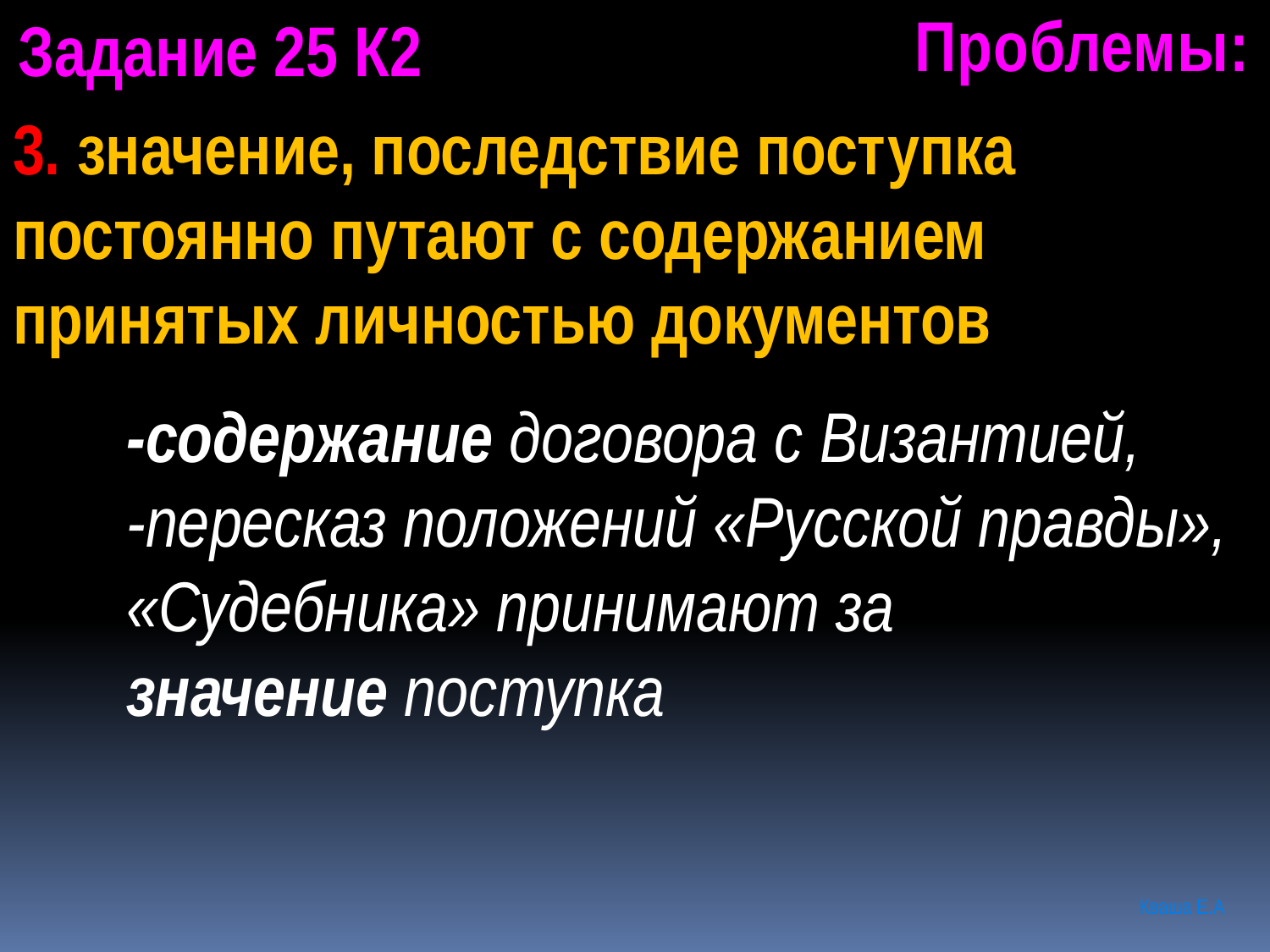

Задание 25 К2
Проблемы:
3. значение, последствие поступка
постоянно путают с содержанием принятых личностью документов
-содержание договора с Византией,
-пересказ положений «Русской правды»,
«Судебника» принимают за
значение поступка
Кваша Е.А